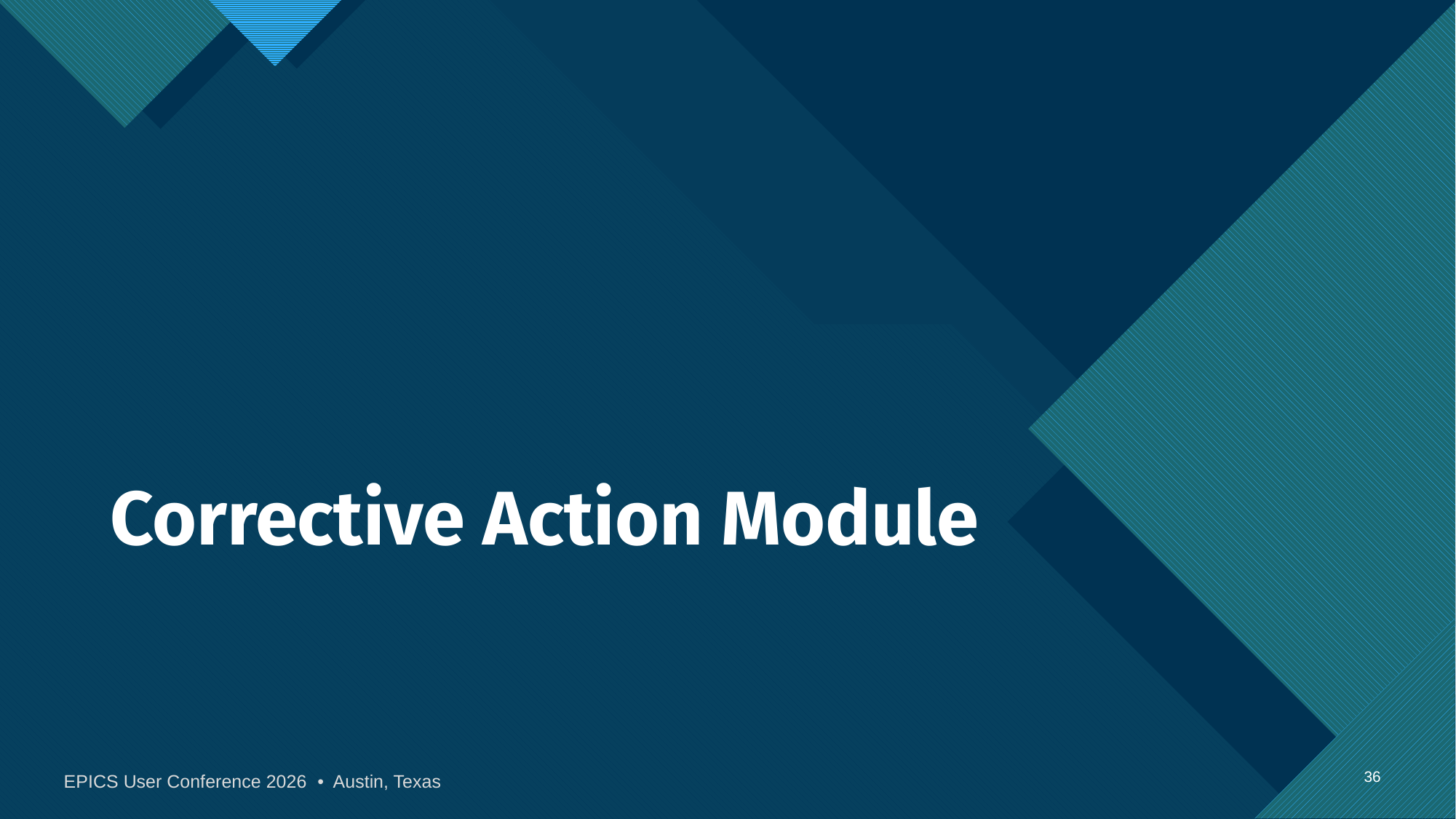

# Corrective Action Module

36
EPICS User Conference 2026  •  Austin, Texas